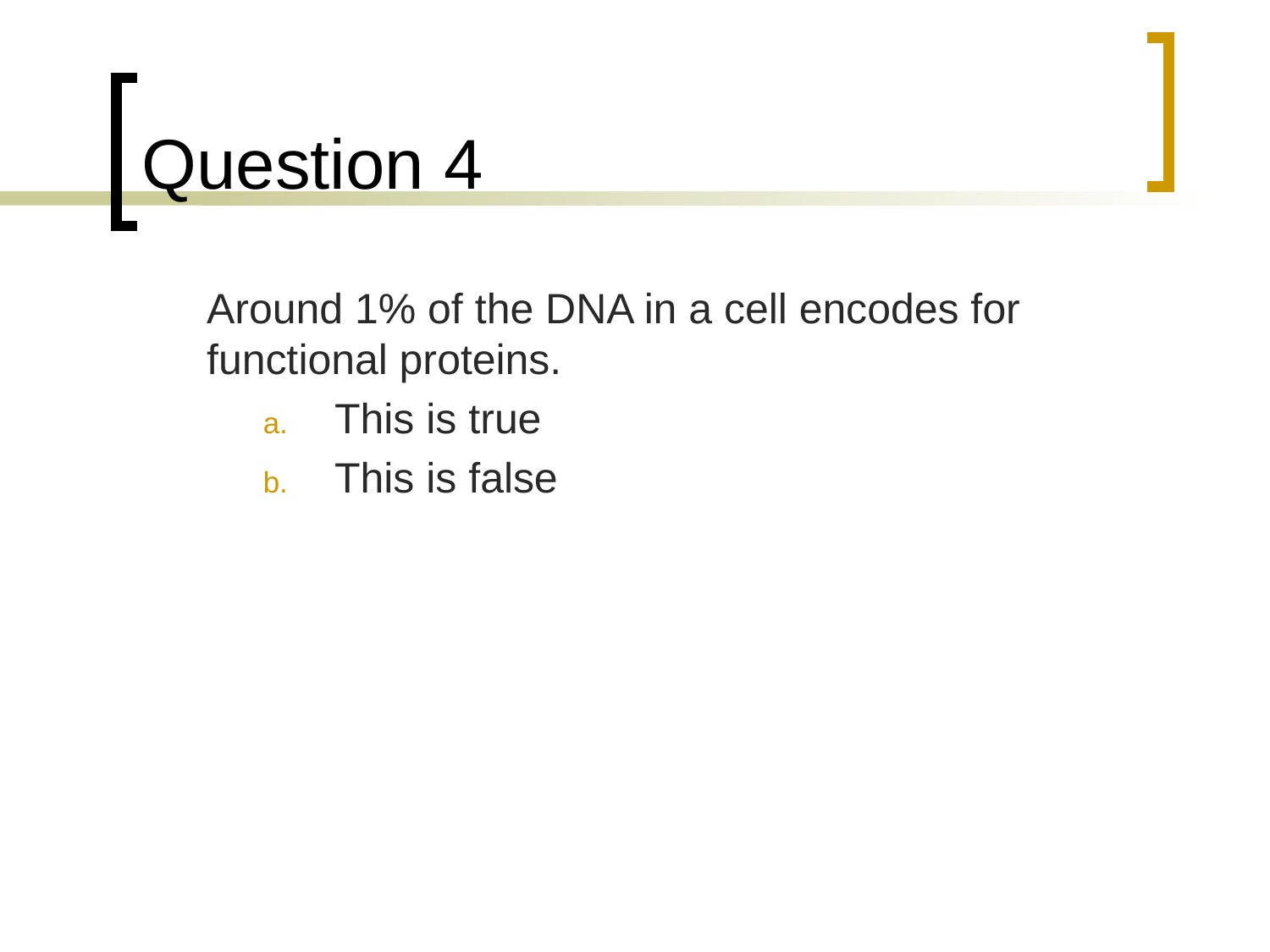

# Question 4
	Around 1% of the DNA in a cell encodes for functional proteins.
This is true
This is false